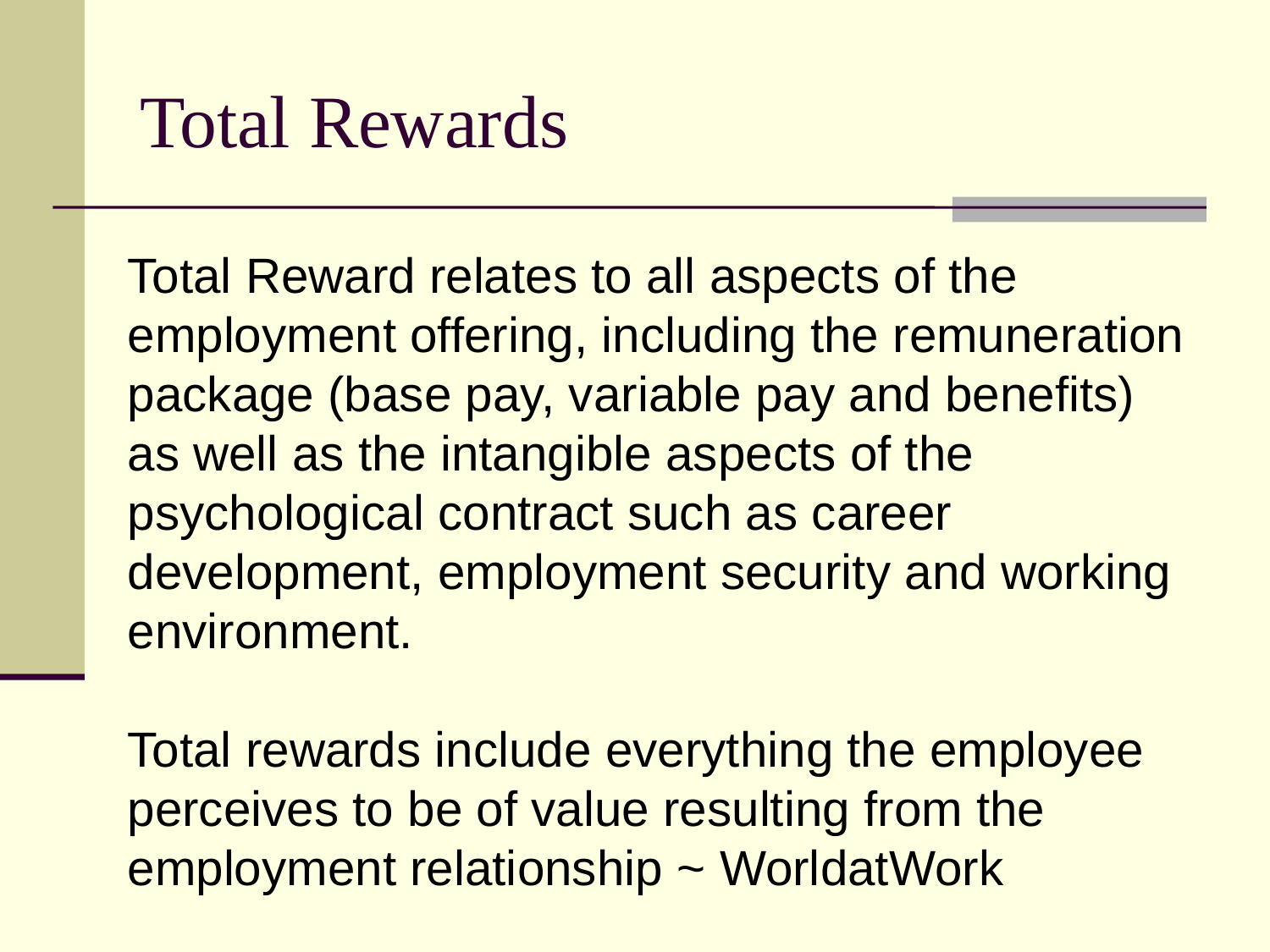

# Total Rewards
Total Reward relates to all aspects of the employment offering, including the remuneration package (base pay, variable pay and benefits) as well as the intangible aspects of the psychological contract such as career development, employment security and working environment.

Total rewards include everything the employee perceives to be of value resulting from the employment relationship ~ WorldatWork